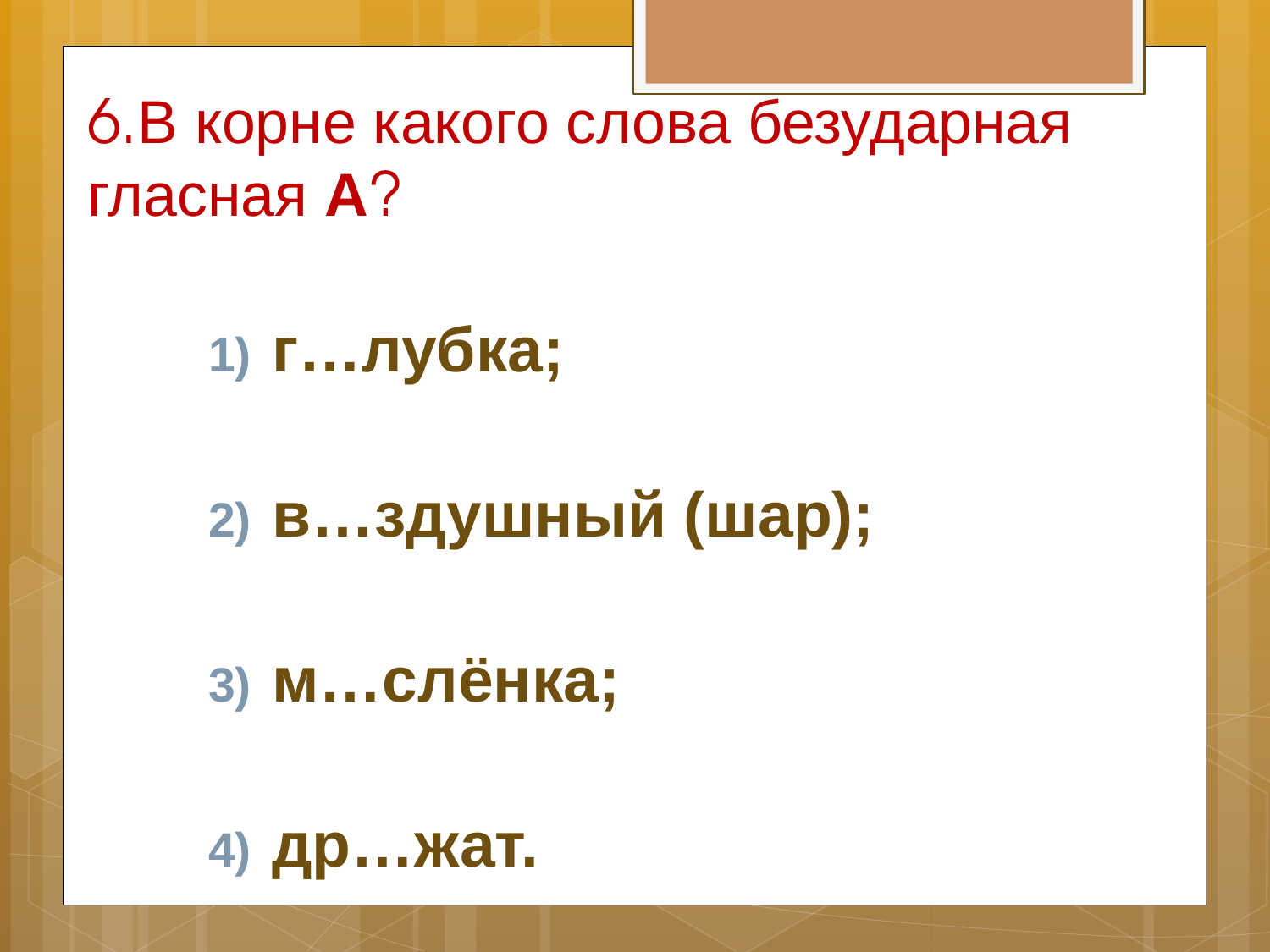

# 6.В корне какого слова безударная гласная А?
г…лубка;
в…здушный (шар);
м…слёнка;
др…жат.